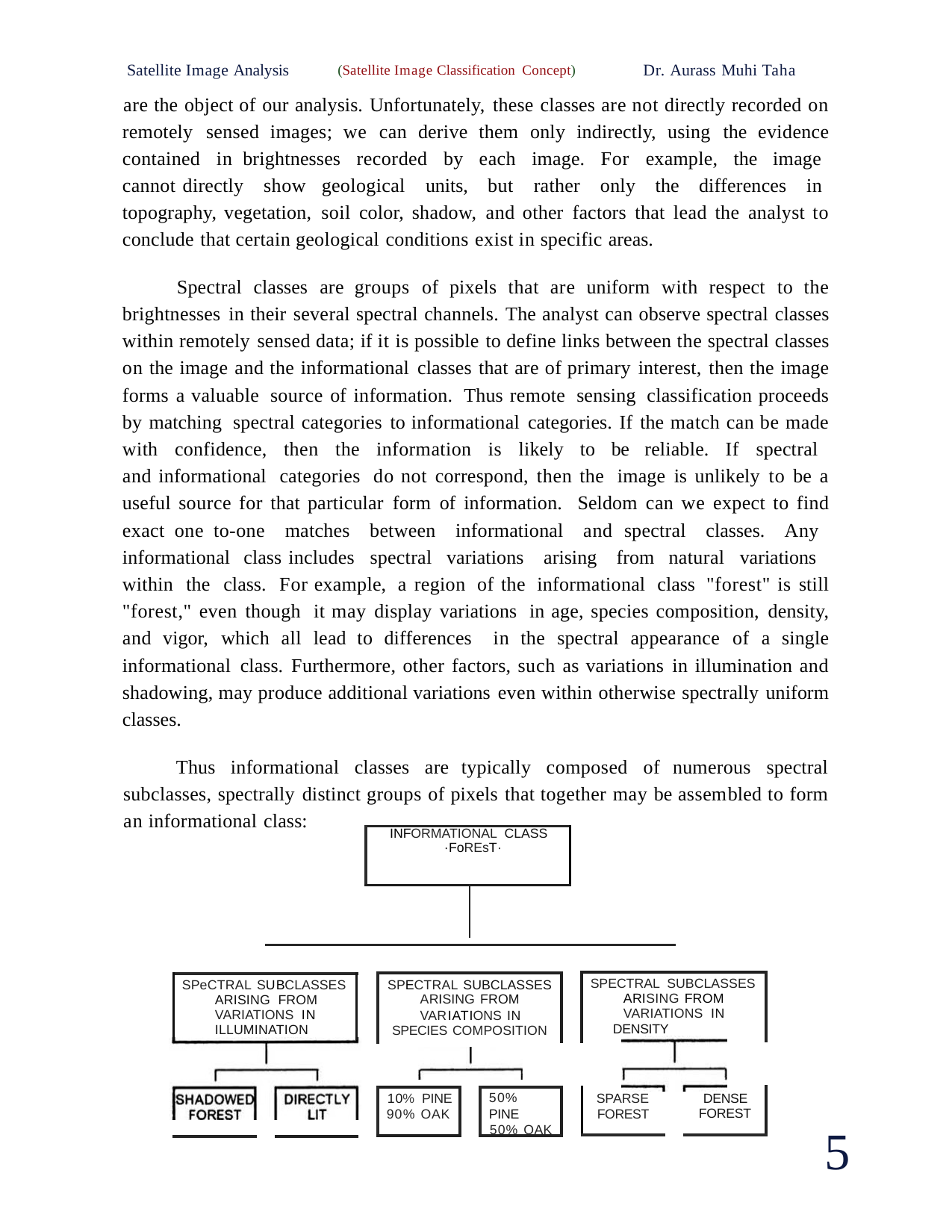

Satellite Image Analysis            (Satellite Image Classification  Concept)              Dr. Aurass Muhi Taha

are the object of our analysis. Unfortunately, these classes are not directly recorded on remotely  sensed  images;  we  can  derive  them  only  indirectly,  using  the  evidence contained  in brightnesses  recorded  by  each  image.  For  example,  the  image  cannot directly   show  geological   units,   but   rather   only   the   differences   in  topography, vegetation, soil color, shadow, and other factors that lead the analyst to conclude that certain geological conditions exist in specific areas.

Spectral  classes  are  groups  of  pixels  that  are  uniform  with  respect  to  the brightnesses in their several spectral channels. The analyst can observe spectral classes within remotely sensed data; if it is possible to define links between the spectral classes on the image and the informational classes that are of primary interest, then the image forms a valuable  source of information.  Thus remote  sensing  classification proceeds by matching  spectral categories to informational categories. If the match can be made with   confidence,   then   the   information   is   likely   to   be   reliable.   If   spectral   and informational  categories  do not correspond, then the  image is unlikely to be a useful source for that particular form of information.  Seldom can we expect to find exact one­ to-one  matches  between  informational  and spectral  classes.  Any  informational  class includes  spectral  variations   arising   from  natural  variations   within  the  class.  For example,  a region  of the  informational  class  "forest" is still "forest," even though  it may display variations  in age, species composition, density, and vigor, which all lead to differences  in the spectral appearance of a single informational class. Furthermore, other factors, such as variations in illumination and shadowing, may produce additional variations even within otherwise spectrally uniform classes.

Thus   informational   classes   are  typically   composed   of  numerous   spectral subclasses, spectrally distinct groups of pixels that together may be assembled to form an informational class:
| INFORMATIONAL CLASS ·FoREsT· |  |
| --- | --- |
|  |  |

SPECTRAL  SUBCLASSES ARISING FROM VARIATIONS  IN
DENSITY
SPECTRAL SUBCLASSES
ARISING FROM
VARIATIONS IN
SPECIES COMPOSITION
SPeCTRAL SUBCLASSES ARISING  FROM VARIATIONS  IN ILLUMINATION

50%  PINE
50% OAK
SPARSE FOREST
10% PINE
90% OAK
DENSE FOREST
5